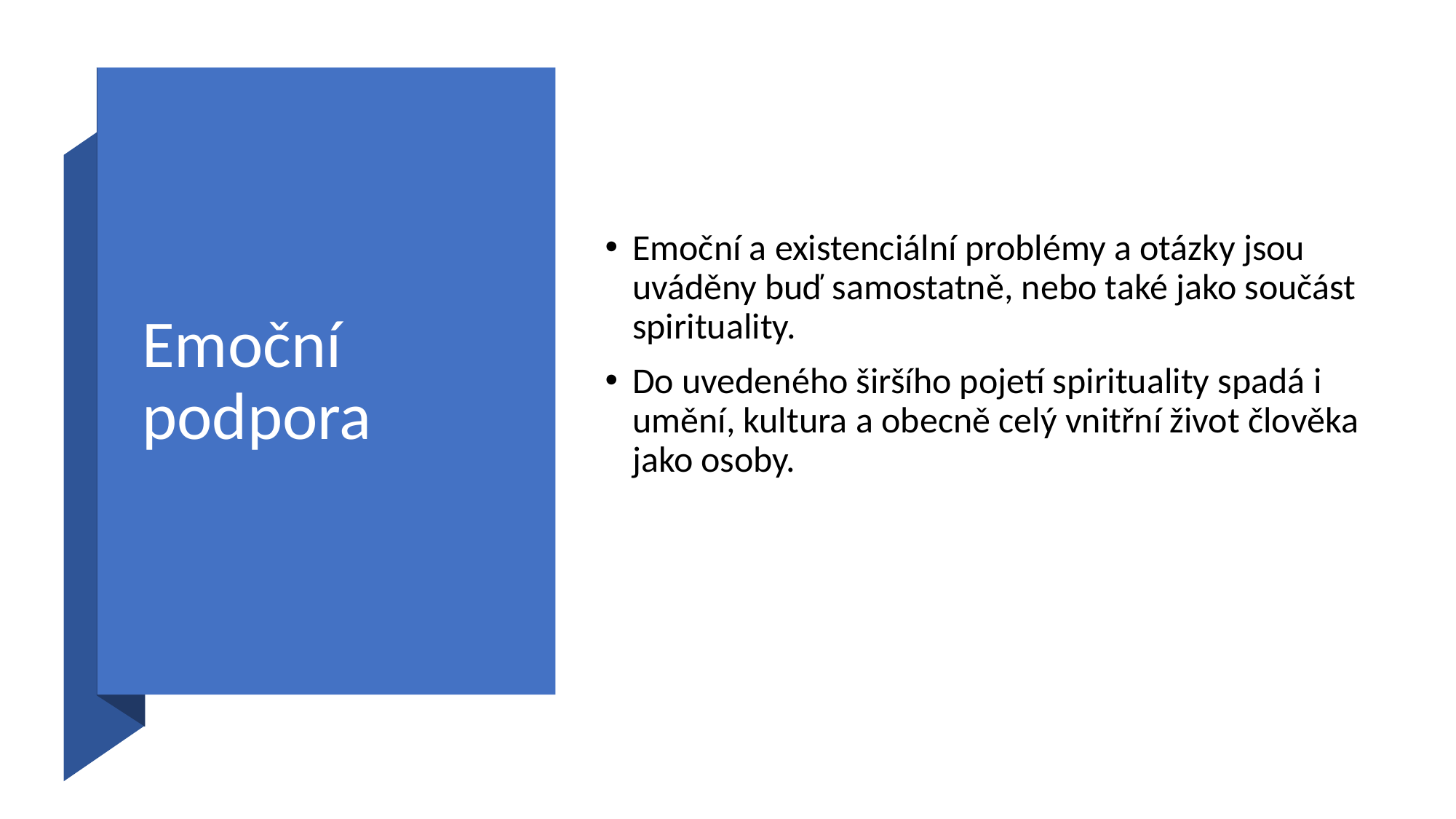

# Emoční podpora
Emoční a existenciální problémy a otázky jsou uváděny buď samostatně, nebo také jako součást spirituality.
Do uvedeného širšího pojetí spirituality spadá i umění, kultura a obecně celý vnitřní život člověka jako osoby.